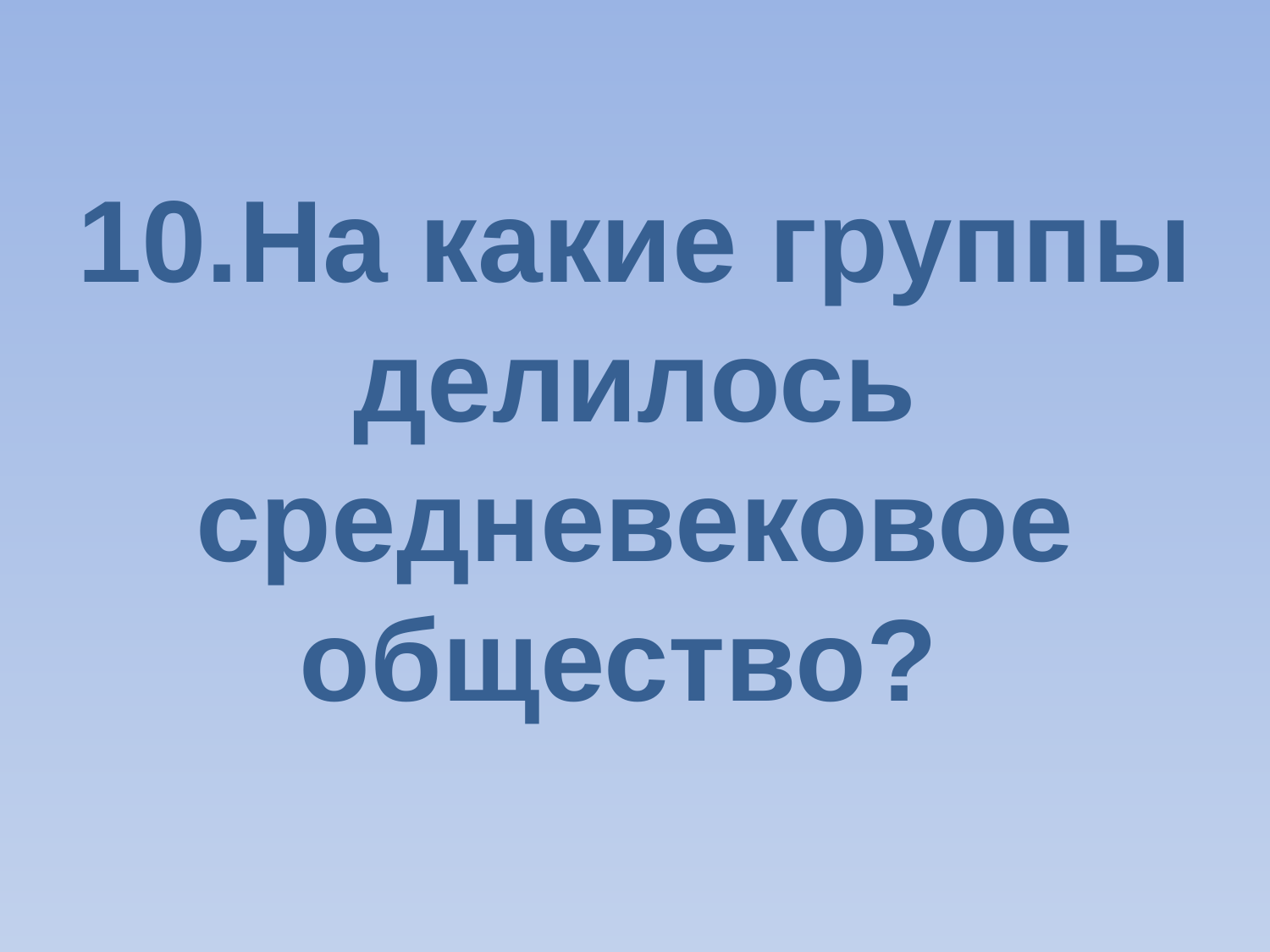

# 10.На какие группы делилось средневековое общество?